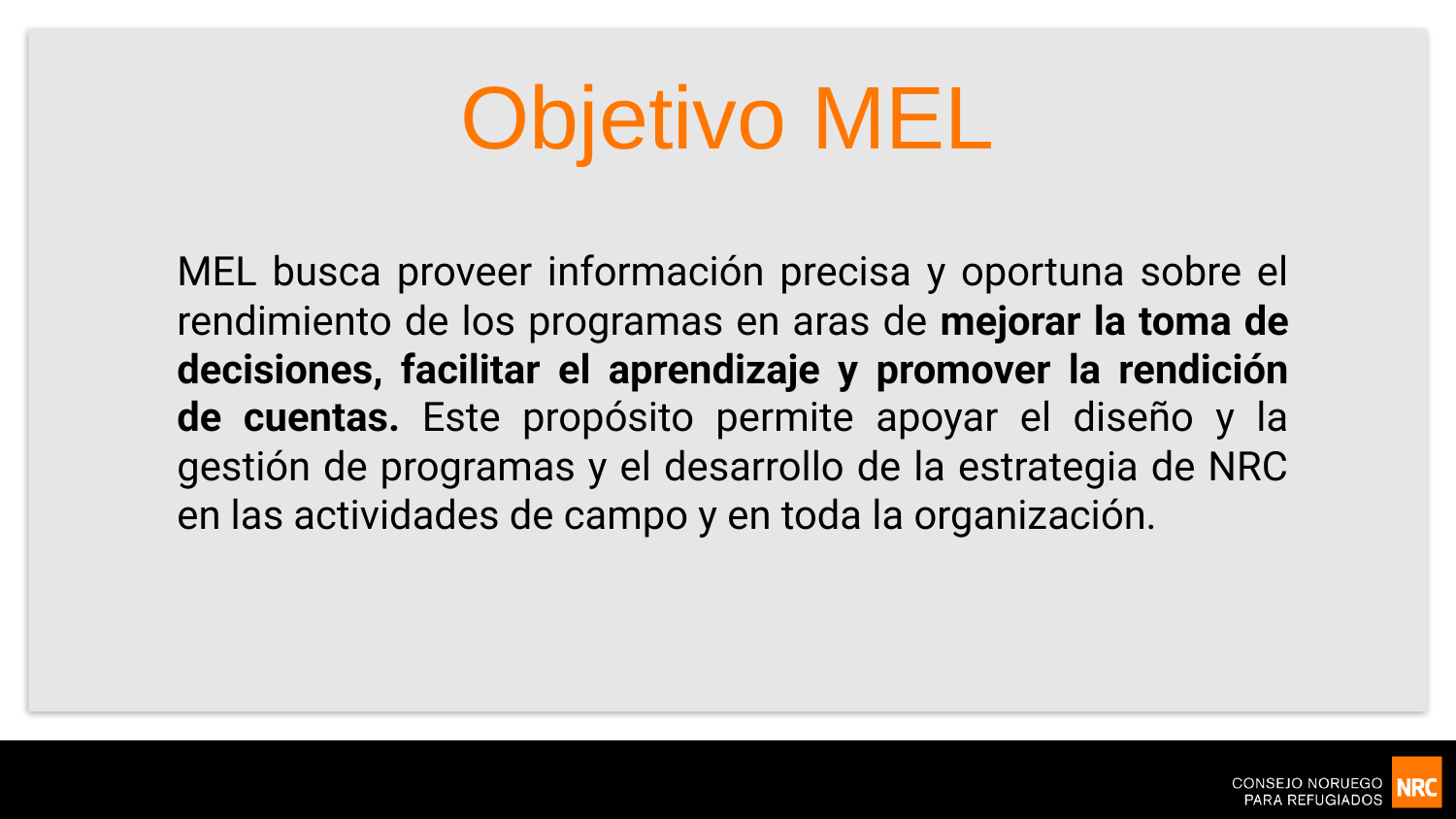

# Objetivo MEL
MEL busca proveer información precisa y oportuna sobre el rendimiento de los programas en aras de mejorar la toma de decisiones, facilitar el aprendizaje y promover la rendición de cuentas. Este propósito permite apoyar el diseño y la gestión de programas y el desarrollo de la estrategia de NRC en las actividades de campo y en toda la organización.